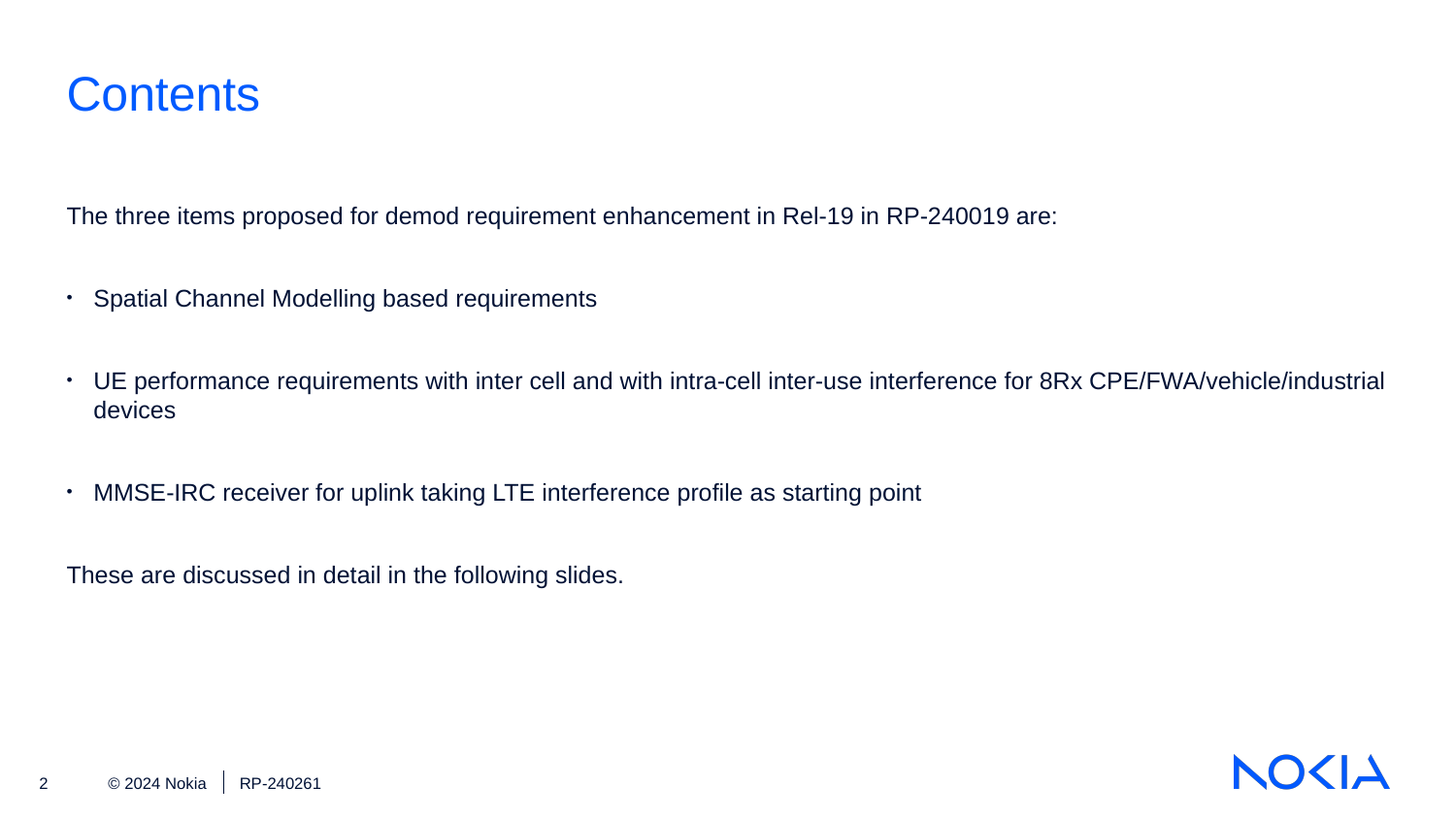

Contents
The three items proposed for demod requirement enhancement in Rel-19 in RP-240019 are:

Spatial Channel Modelling based requirements

UE performance requirements with inter cell and with intra-cell inter-use interference for 8Rx CPE/FWA/vehicle/industrial devices

MMSE-IRC receiver for uplink taking LTE interference profile as starting point

These are discussed in detail in the following slides.
RP-240261